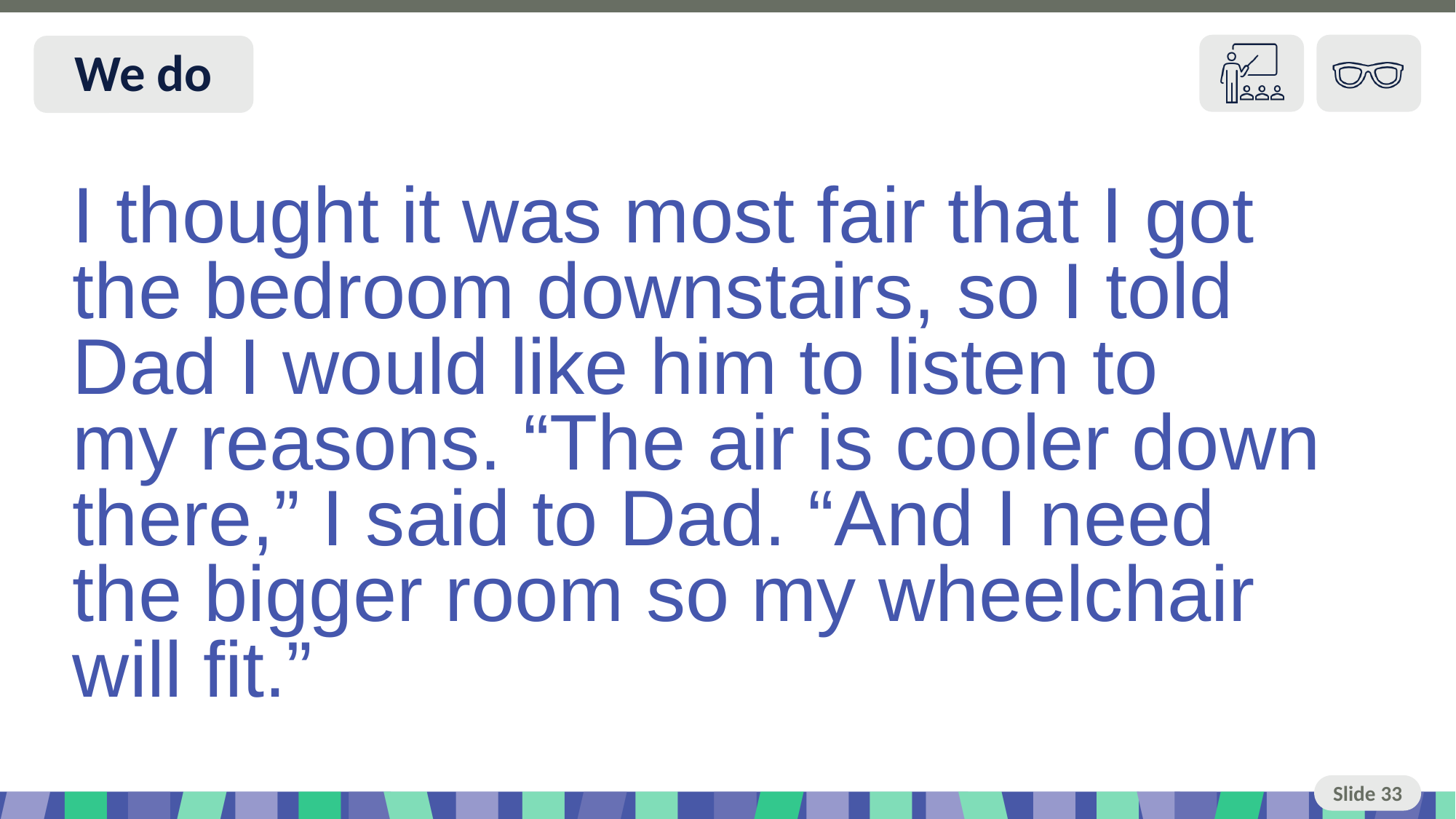

Slide 33 We do
I thought it was most fair that I got the bedroom downstairs, so I told Dad I would like him to listen to
my reasons. “The air is cooler down there,” I said to Dad. “And I need
the bigger room so my wheelchair will fit.”